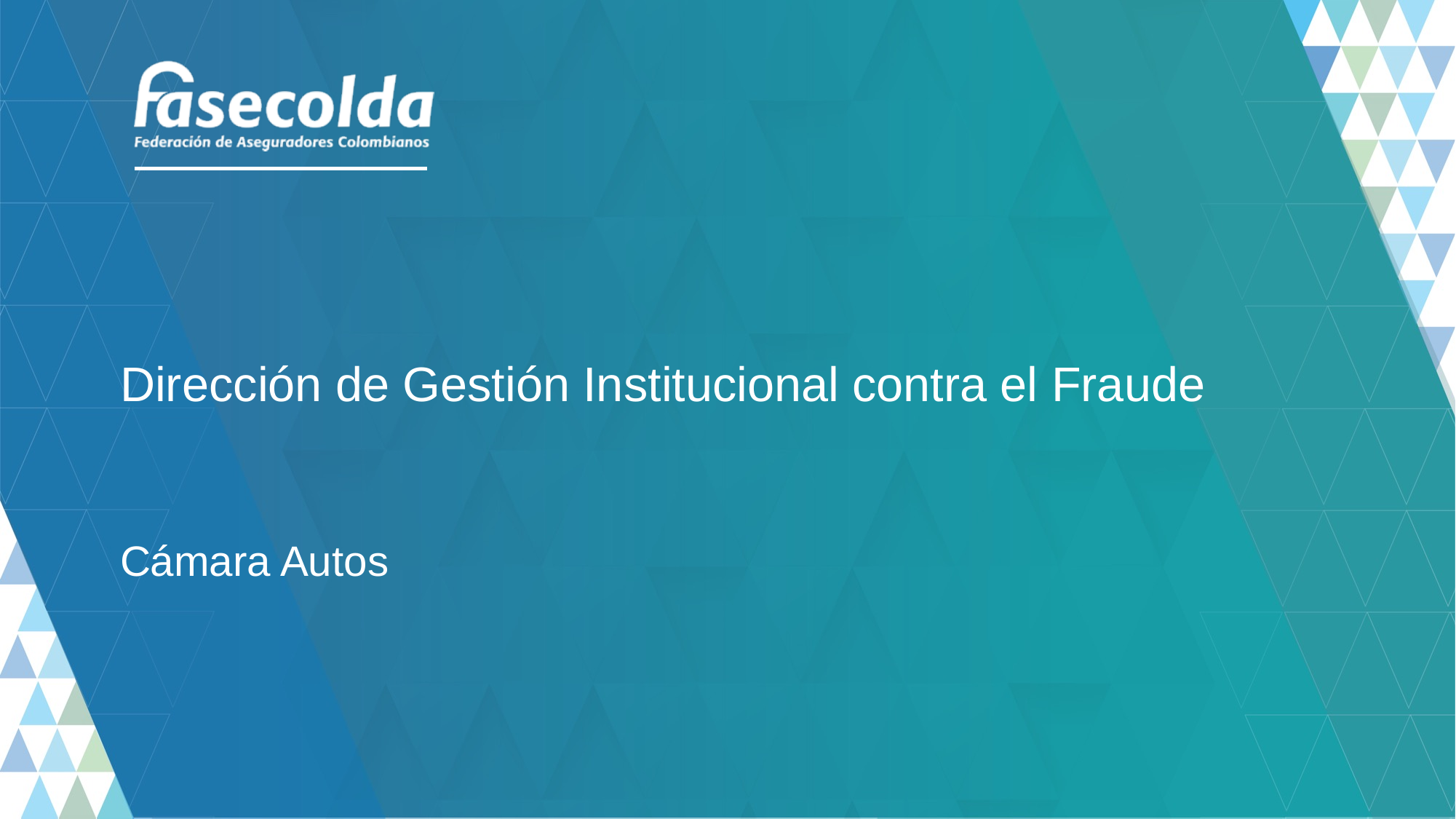

# Dirección de Gestión Institucional contra el Fraude
Cámara Autos